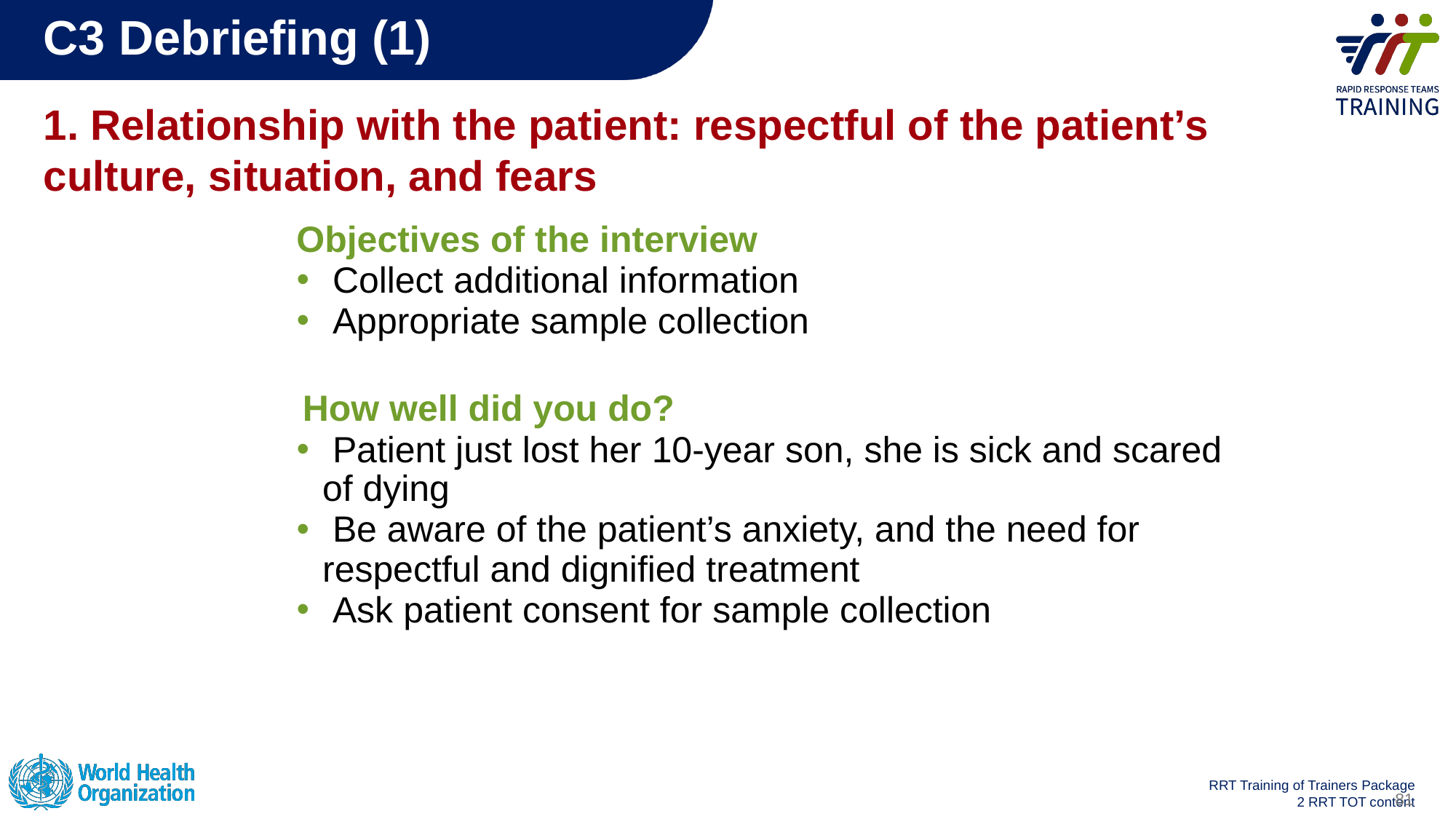

C3 Debriefing (1)
1. Relationship with the patient: respectful of the patient’s culture, situation, and fears
Objectives of the interview
 Collect additional information
 Appropriate sample collection

How well did you do?
 Patient just lost her 10-year son, she is sick and scared of dying
 Be aware of the patient’s anxiety, and the need for respectful and dignified treatment
 Ask patient consent for sample collection